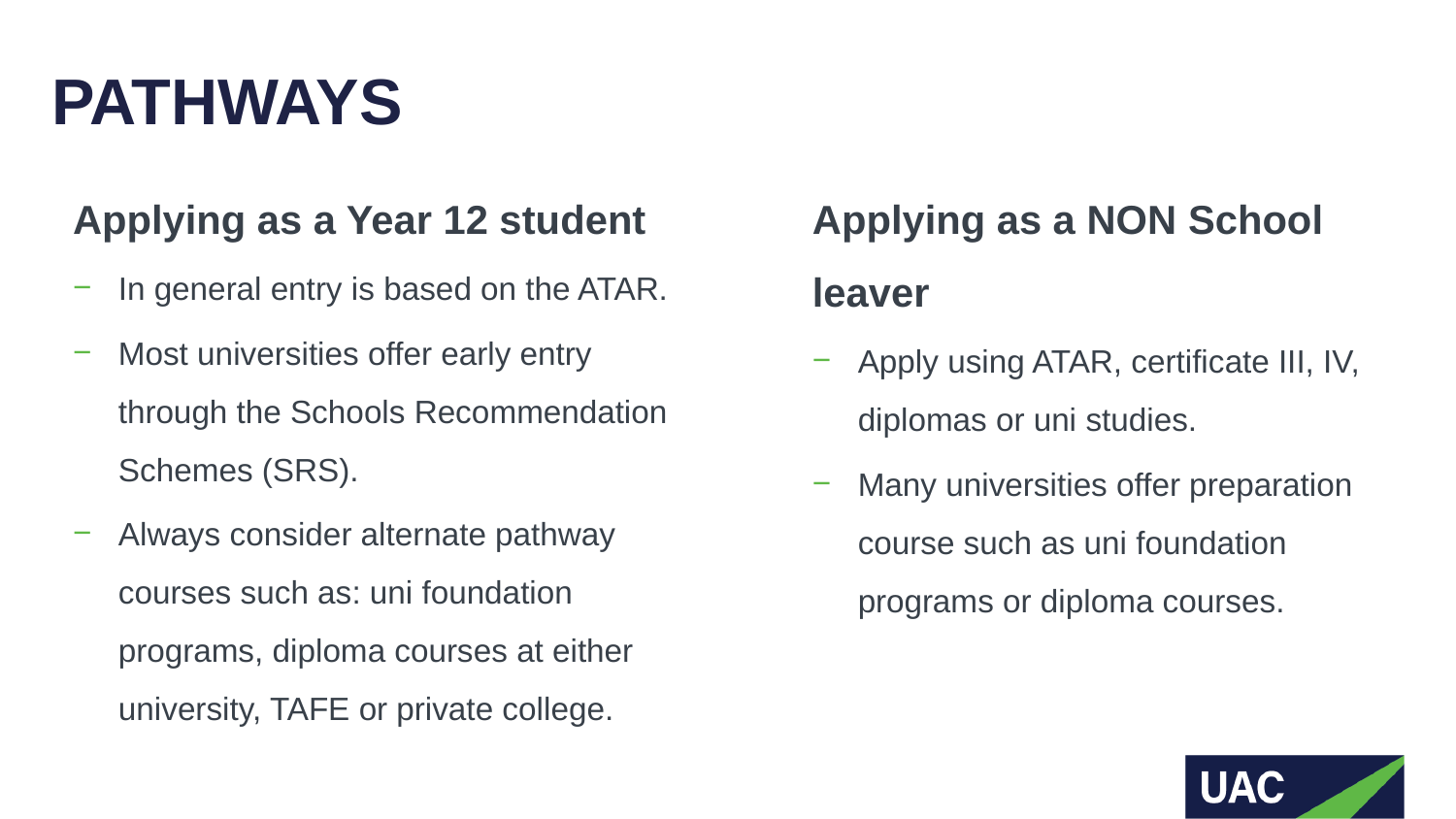

# PATHWAYS
Applying as a Year 12 student
In general entry is based on the ATAR.
Most universities offer early entry through the Schools Recommendation Schemes (SRS).
Always consider alternate pathway courses such as: uni foundation programs, diploma courses at either university, TAFE or private college.

Applying as a NON School leaver
Apply using ATAR, certificate III, IV, diplomas or uni studies.
Many universities offer preparation course such as uni foundation programs or diploma courses.